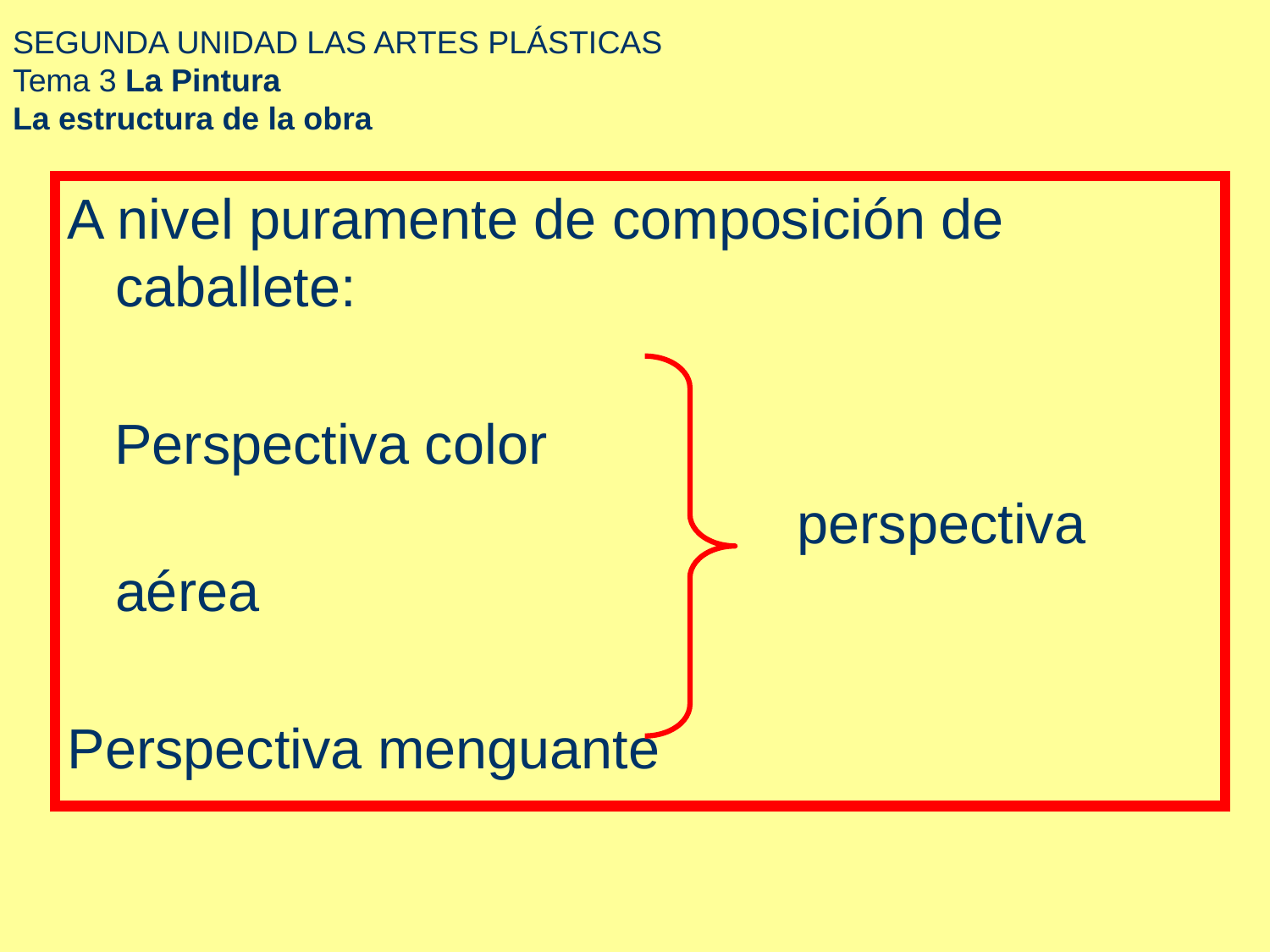

# SEGUNDA UNIDAD LAS ARTES PLÁSTICAS Tema 3 La Pintura La estructura de la obra
A nivel puramente de composición de caballete:

   Perspectiva color
						   perspectiva aérea

Perspectiva menguante